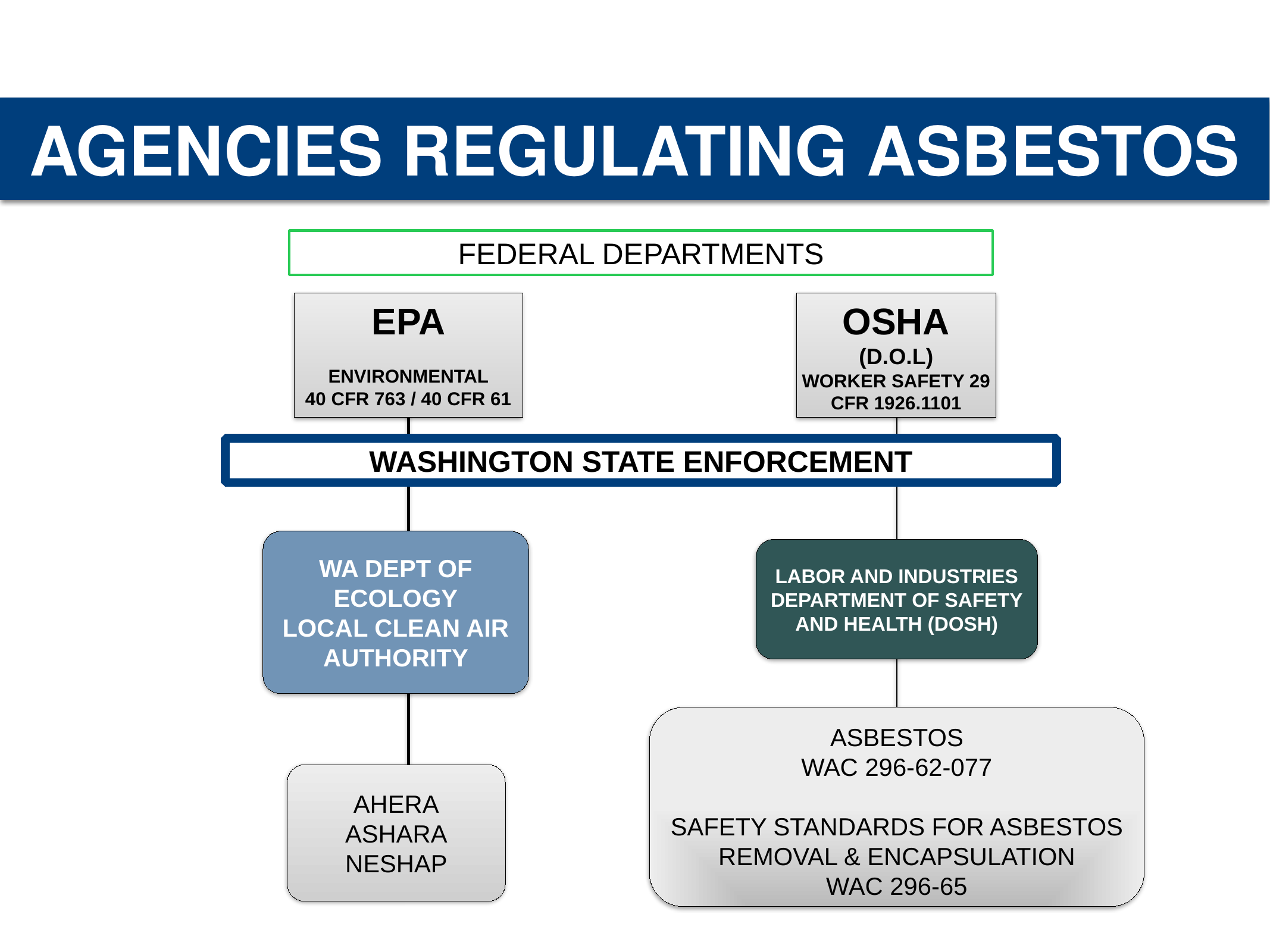

AGENCIES REGULATING ASBESTOS
FEDERAL DEPARTMENTS
EPA
ENVIRONMENTAL
40 CFR 763 / 40 CFR 61
OSHA
(D.O.L)
WORKER SAFETY 29 CFR 1926.1101

WASHINGTON STATE ENFORCEMENT

WA DEPT OF ECOLOGY
LOCAL CLEAN AIR AUTHORITY
LABOR AND INDUSTRIES
DEPARTMENT OF SAFETY AND HEALTH (DOSH)
ASBESTOS
WAC 296-62-077

SAFETY STANDARDS FOR ASBESTOS REMOVAL & ENCAPSULATION
WAC 296-65
AHERA
ASHARA
NESHAP